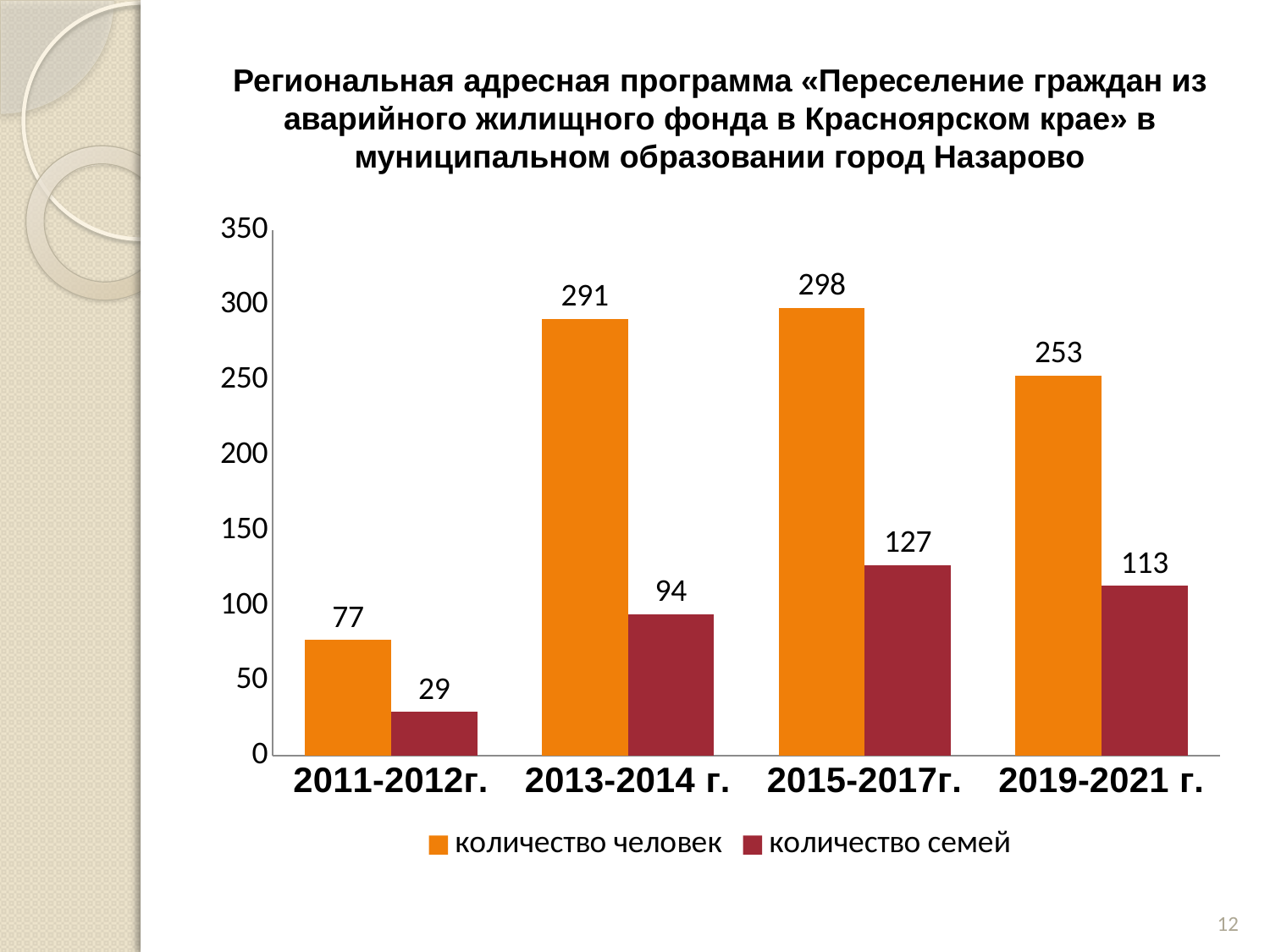

# Региональная адресная программа «Переселение граждан из аварийного жилищного фонда в Красноярском крае» в муниципальном образовании город Назарово

### Chart

| Category | количество человек | количество семей |
|---|---|---|
| 2011-2012г. | 77.0 | 29.0 |
| 2013-2014 г. | 291.0 | 94.0 |
| 2015-2017г. | 298.0 | 127.0 |
| 2019-2021 г. | 253.0 | 113.0 |
12